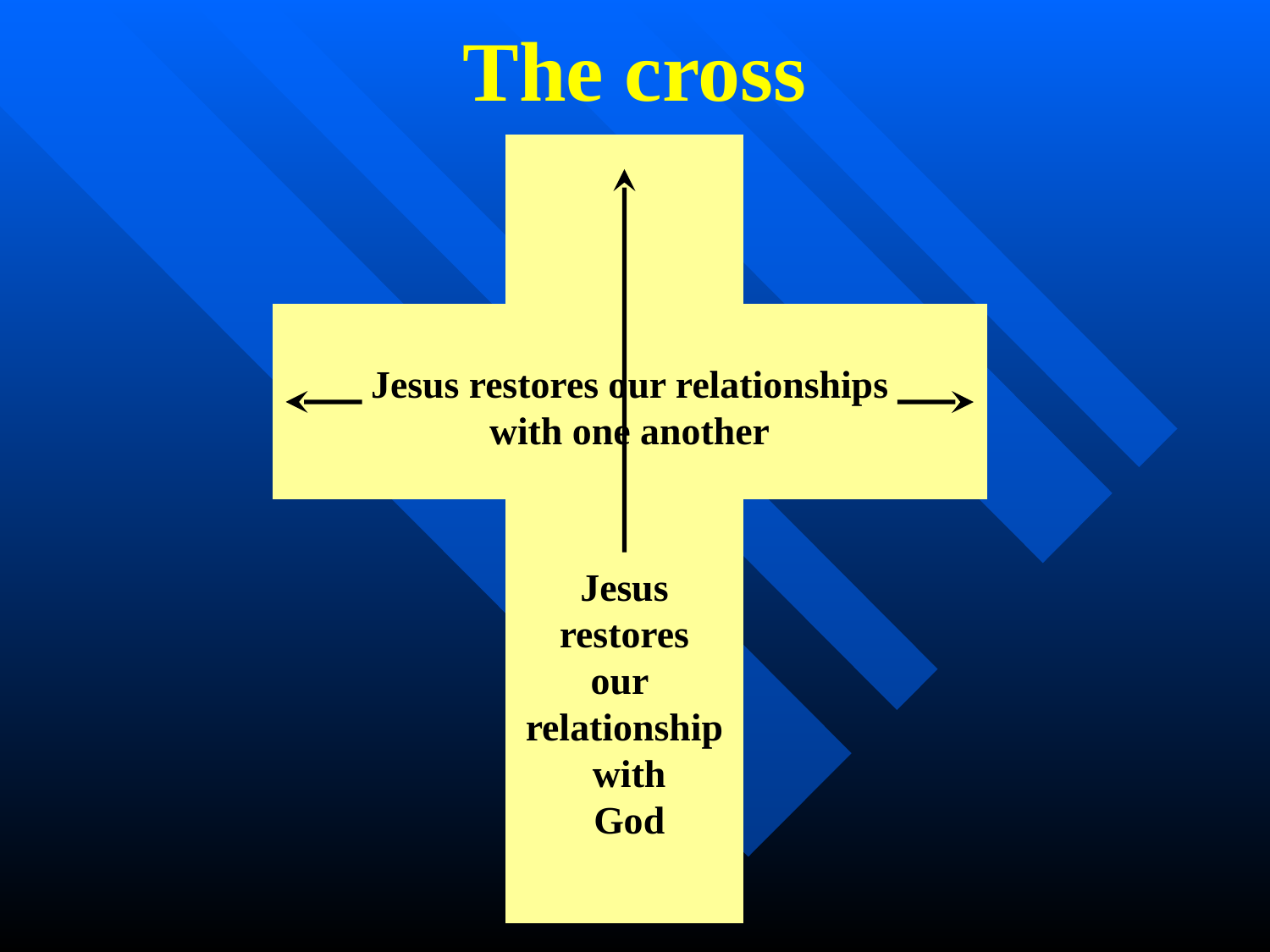

The cross

Jesus
restores
our
relationship
 with
 God

Jesus restores our relationships
with one another